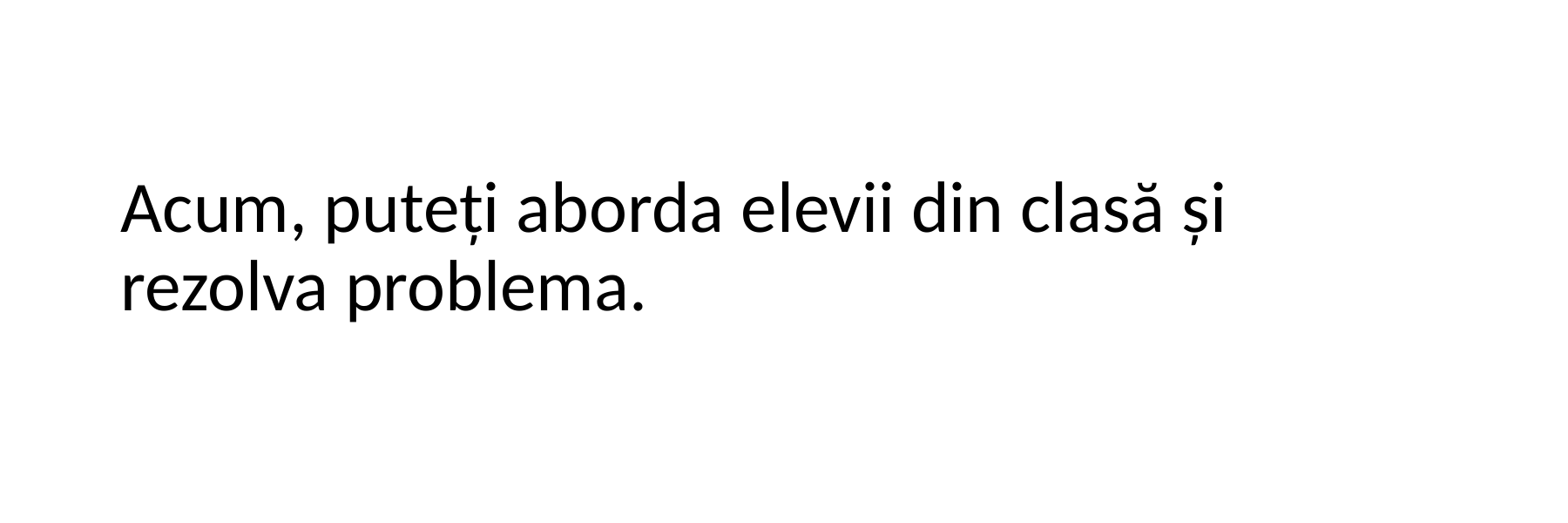

Acum, puteți aborda elevii din clasă și rezolva problema.